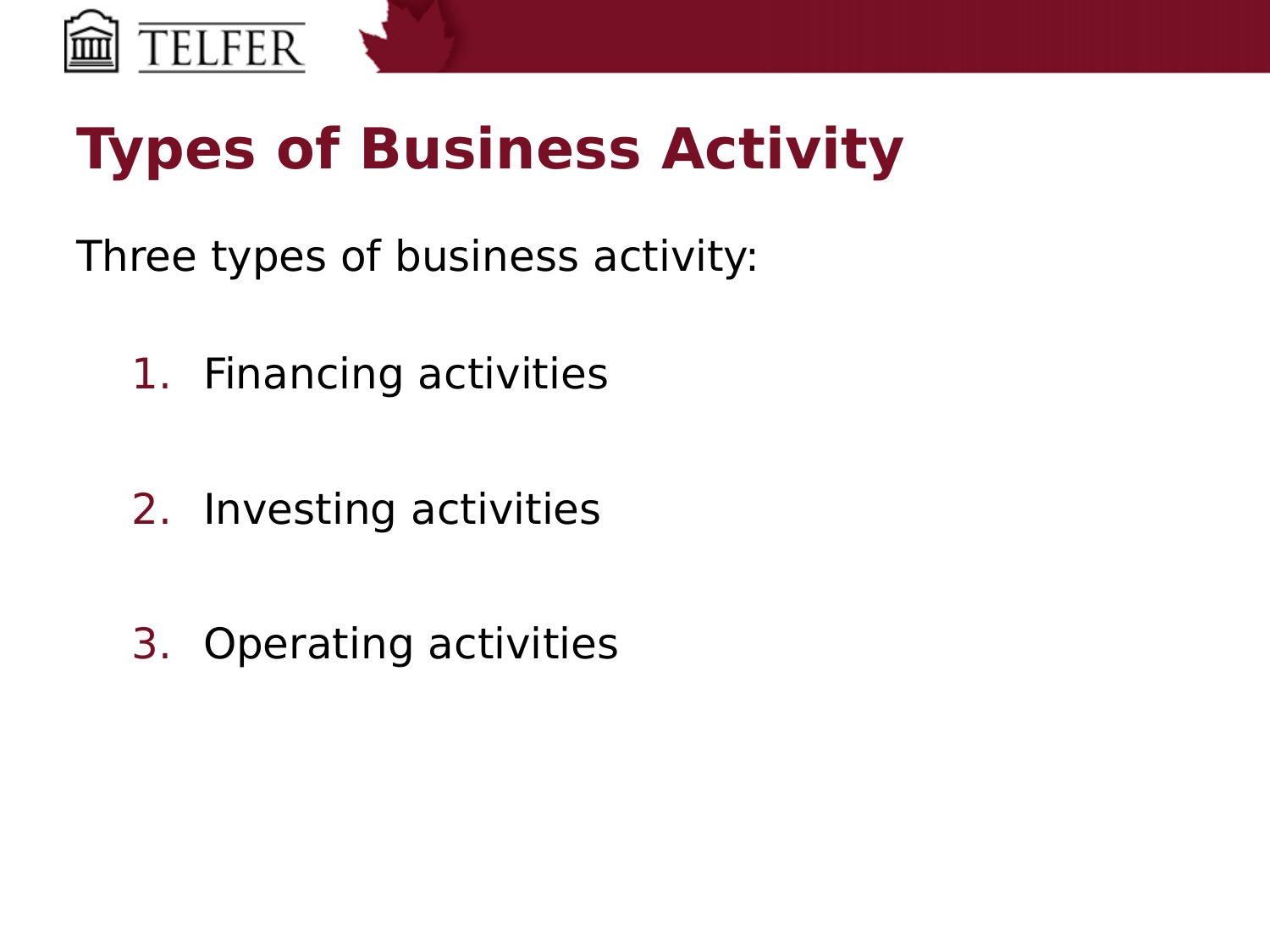

# Types of Business Activity
Three types of business activity:

Financing activities

Investing activities

Operating activities